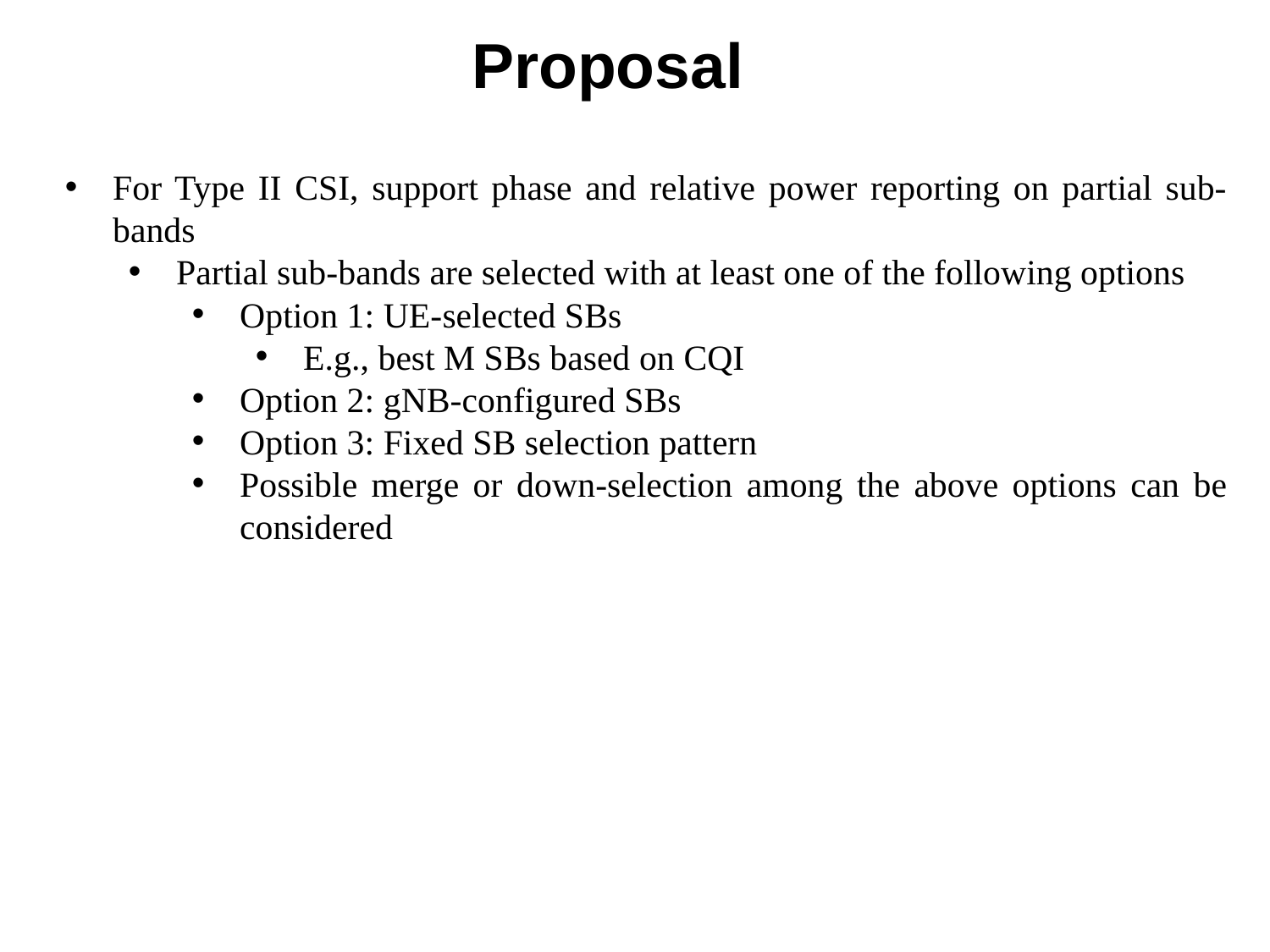

# Proposal
For Type II CSI, support phase and relative power reporting on partial sub-bands
Partial sub-bands are selected with at least one of the following options
Option 1: UE-selected SBs
E.g., best M SBs based on CQI
Option 2: gNB-configured SBs
Option 3: Fixed SB selection pattern
Possible merge or down-selection among the above options can be considered